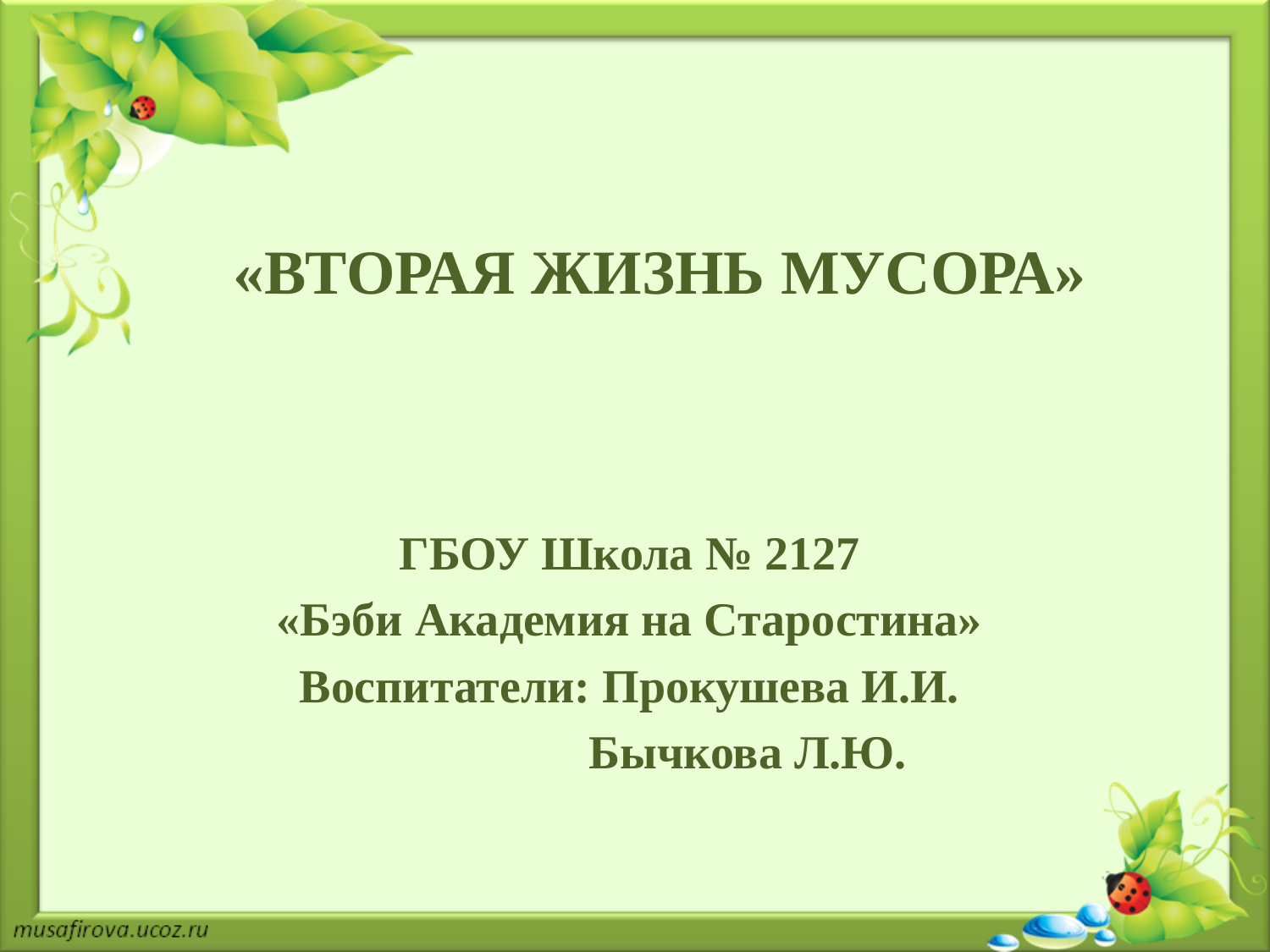

# «ВТОРАЯ ЖИЗНЬ МУСОРА»
ГБОУ Школа № 2127
«Бэби Академия на Старостина»
Воспитатели: Прокушева И.И.
                    Бычкова Л.Ю.